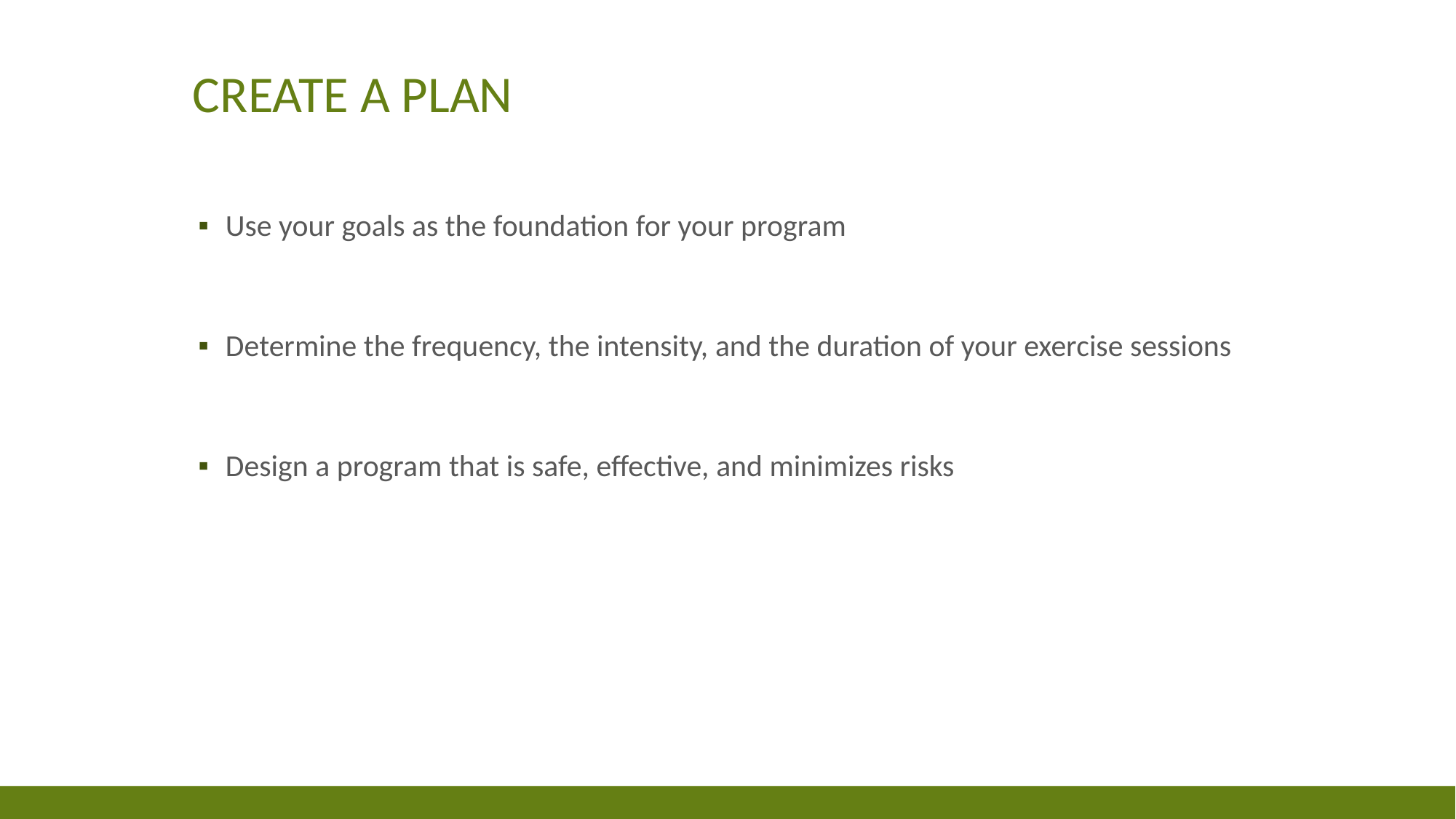

# Create a Plan
Use your goals as the foundation for your program

Determine the frequency, the intensity, and the duration of your exercise sessions

Design a program that is safe, effective, and minimizes risks